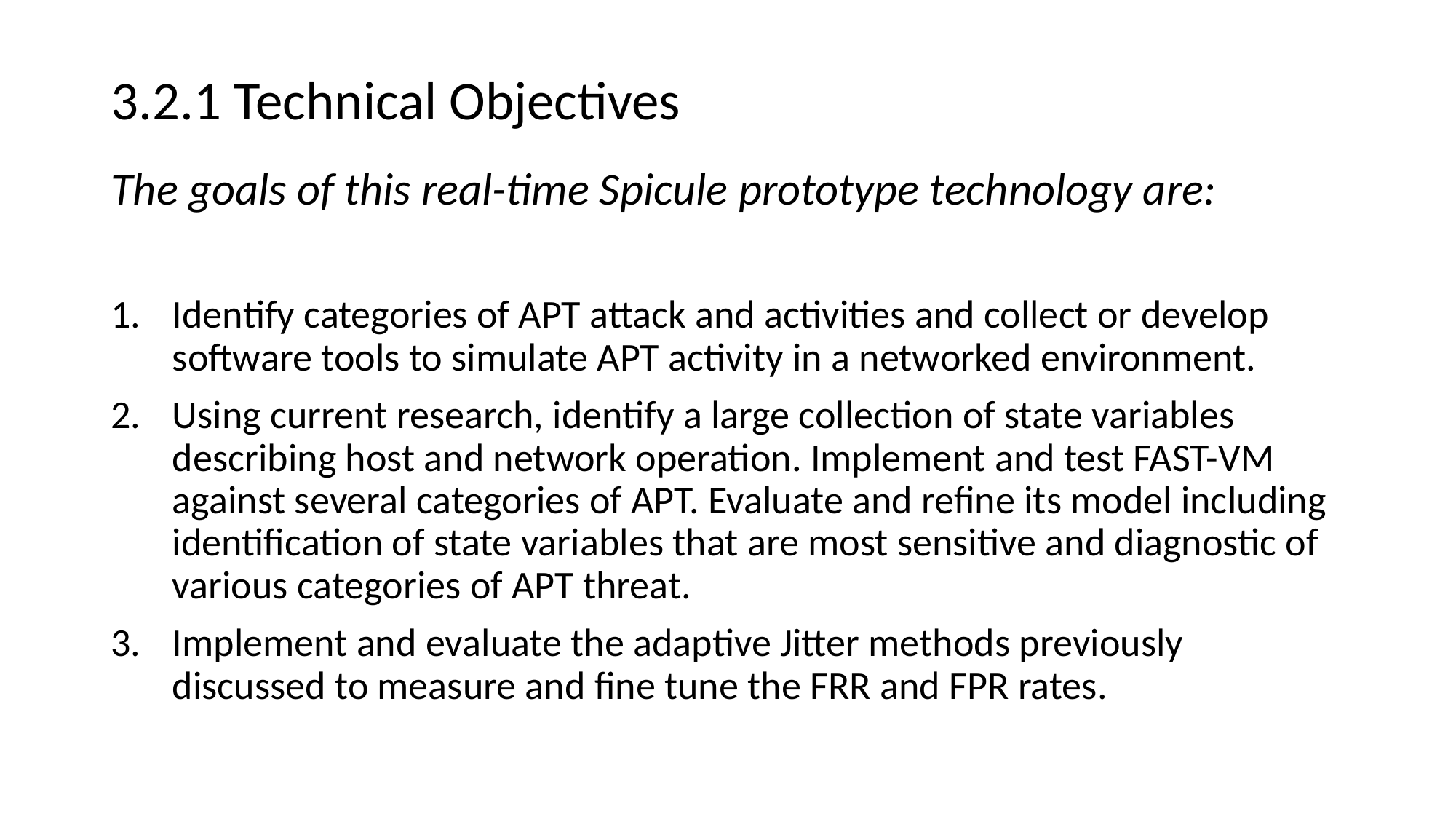

# 3.2.1 Technical Objectives
The goals of this real-time Spicule prototype technology are:

Identify categories of APT attack and activities and collect or develop software tools to simulate APT activity in a networked environment.
Using current research, identify a large collection of state variables describing host and network operation. Implement and test FAST-VM against several categories of APT. Evaluate and refine its model including identification of state variables that are most sensitive and diagnostic of various categories of APT threat.
Implement and evaluate the adaptive Jitter methods previously discussed to measure and fine tune the FRR and FPR rates.